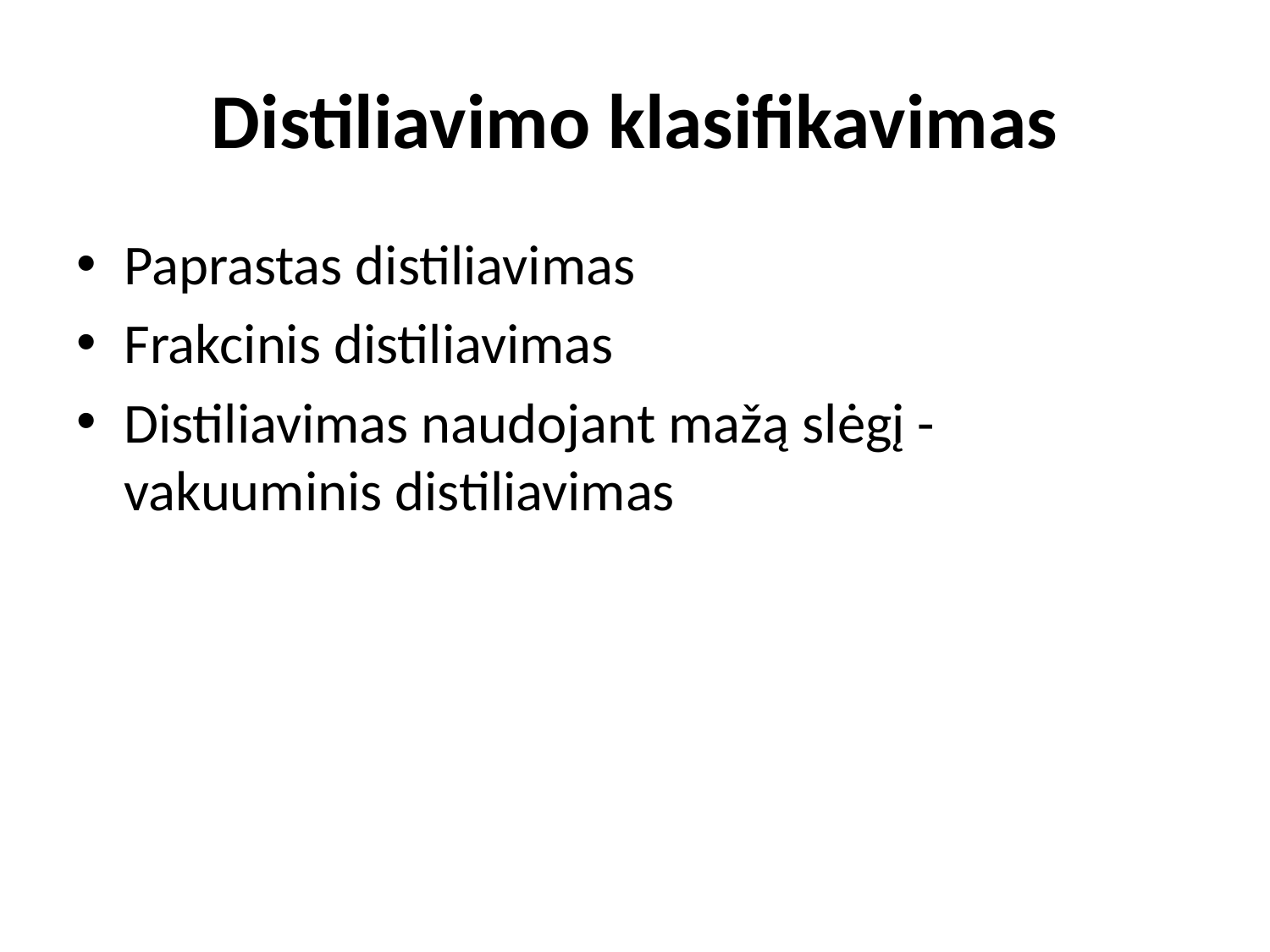

# Distiliavimo klasifikavimas
Paprastas distiliavimas
Frakcinis distiliavimas
Distiliavimas naudojant mažą slėgį - vakuuminis distiliavimas